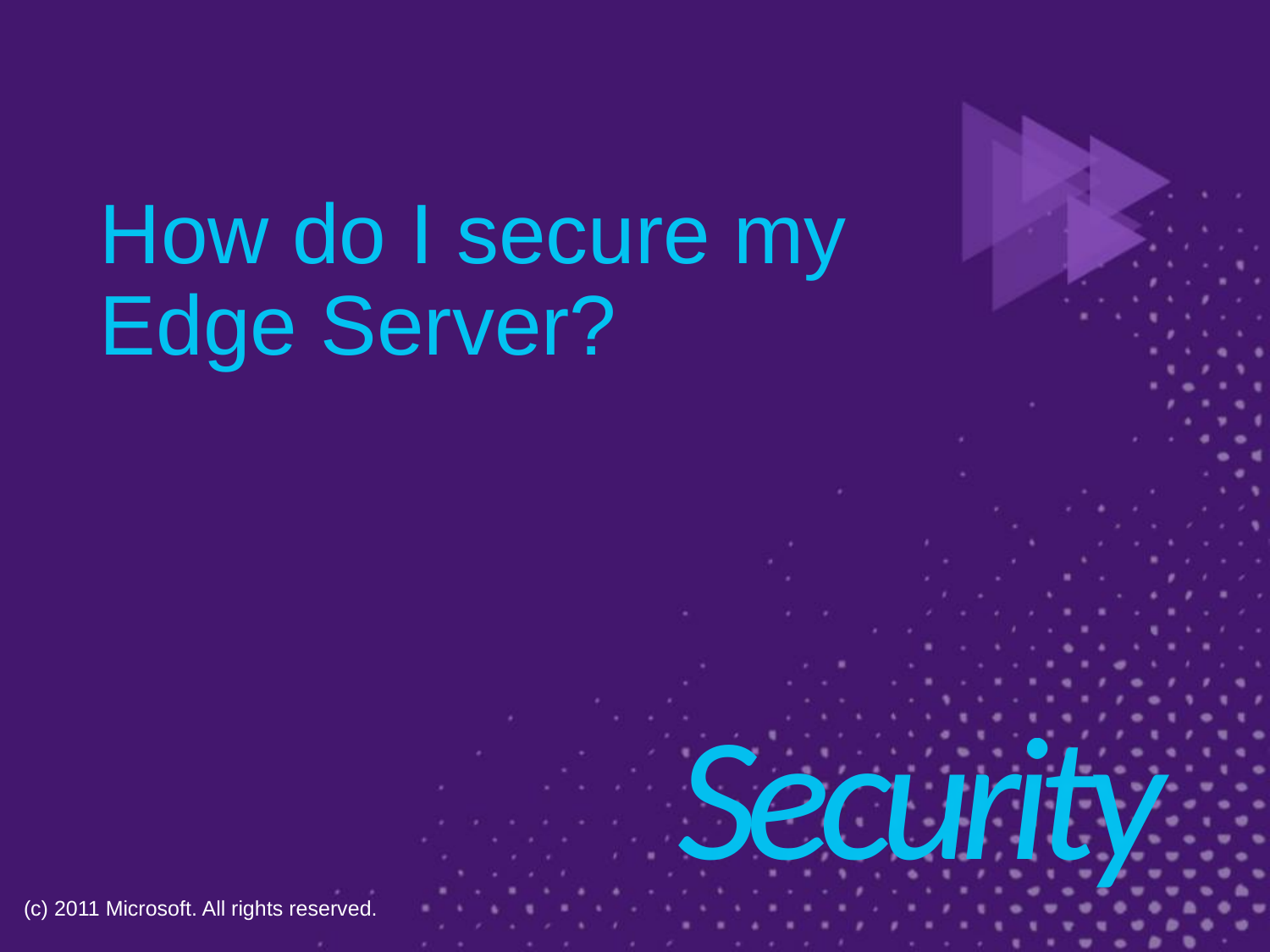

# How do I secure my Edge Server?

Security

(c) 2011 Microsoft. All rights reserved.